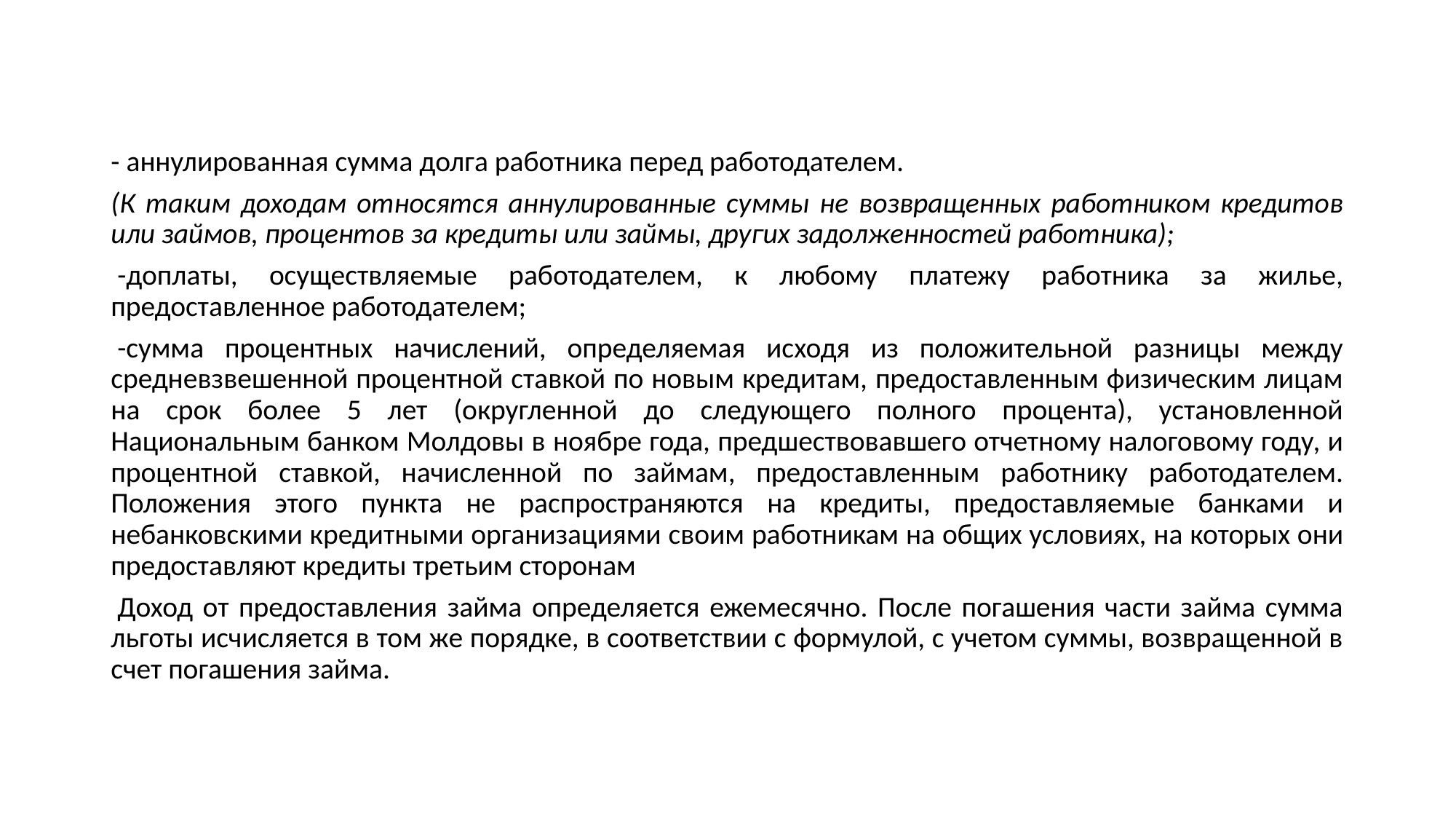

- аннулированная сумма долга работника перед работодателем.
(К таким доходам относятся аннулированные суммы не возвращенных работником кредитов или займов, процентов за кредиты или займы, других задолженностей работника);
 -доплаты, осуществляемые работодателем, к любому платежу работника за жилье, предоставленное работодателем;
 -сумма процентных начислений, определяемая исходя из положительной разницы между средневзвешенной процентной ставкой по новым кредитам, предоставленным физическим лицам на срок более 5 лет (округленной до следующего полного процента), установленной Национальным банком Молдовы в ноябре года, предшествовавшего отчетному налоговому году, и процентной ставкой, начисленной по займам, предоставленным работнику работодателем. Положения этого пункта не распространяются на кредиты, предоставляемые банками и небанковскими кредитными организациями своим работникам на общих условиях, на которых они предоставляют кредиты третьим сторонам
 Доход от предоставления займа определяется ежемесячно. После погашения части займа сумма льготы исчисляется в том же порядке, в соответствии с формулой, с учетом суммы, возвращенной в счет погашения займа.